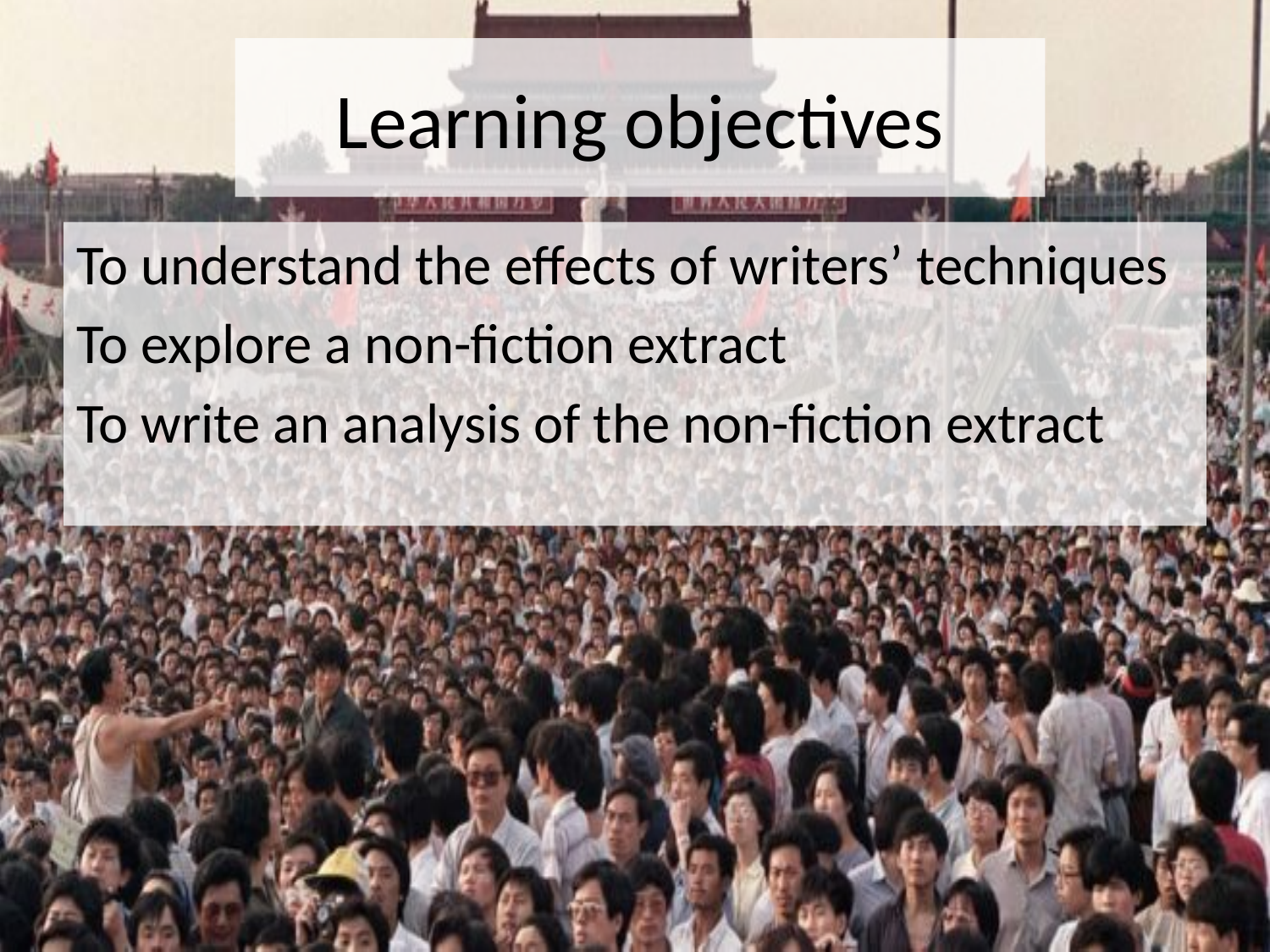

# Learning objectives
To understand the effects of writers’ techniques
To explore a non-fiction extract
To write an analysis of the non-fiction extract